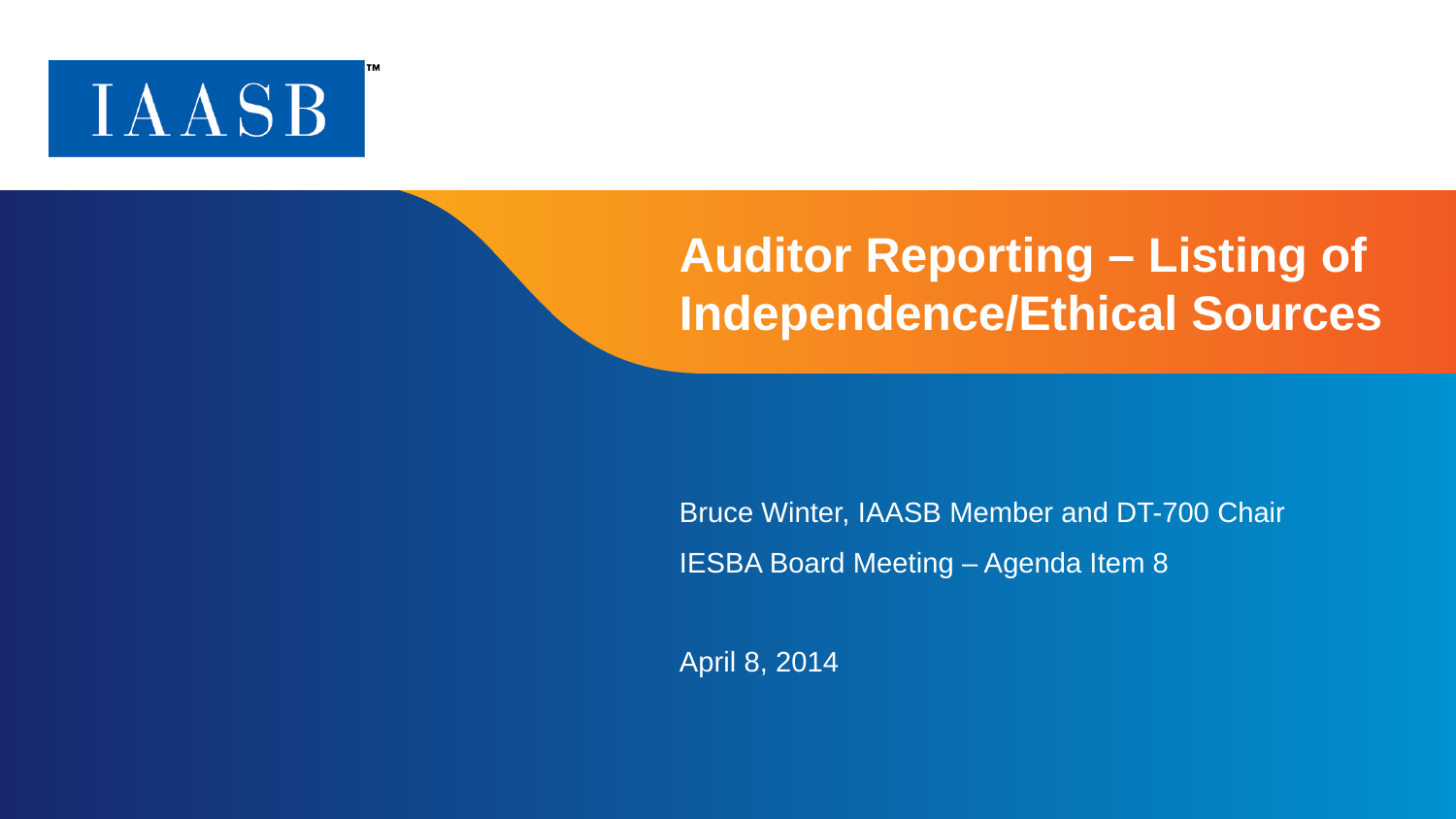

# Auditor Reporting – Listing of Independence/Ethical Sources

Bruce Winter, IAASB Member and DT-700 Chair
IESBA Board Meeting – Agenda Item 8

April 8, 2014